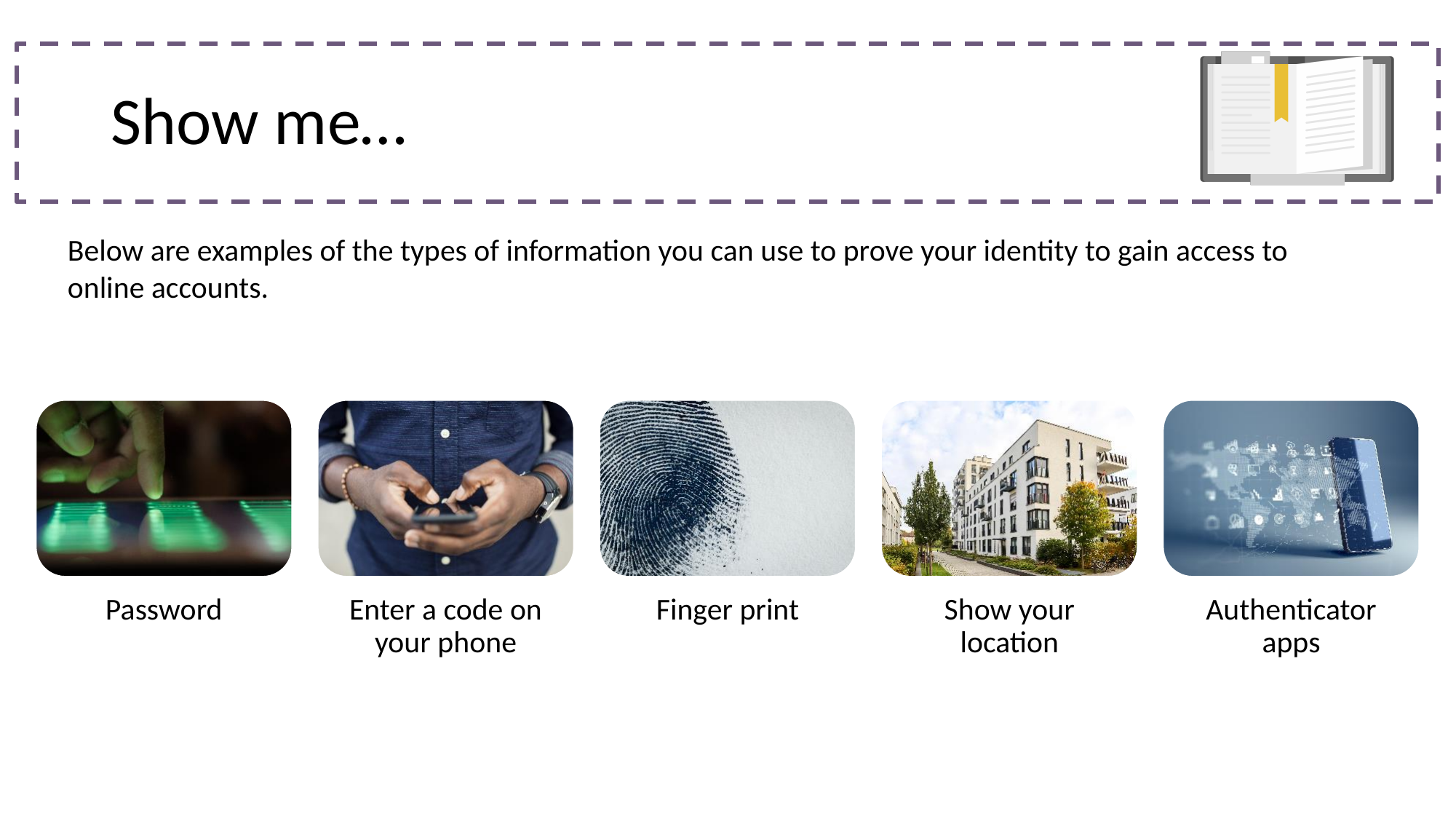

# Show me…
Below are examples of the types of information you can use to prove your identity to gain access to online accounts.
Password
Enter a code on your phone
Finger print
Show your location
Authenticator apps